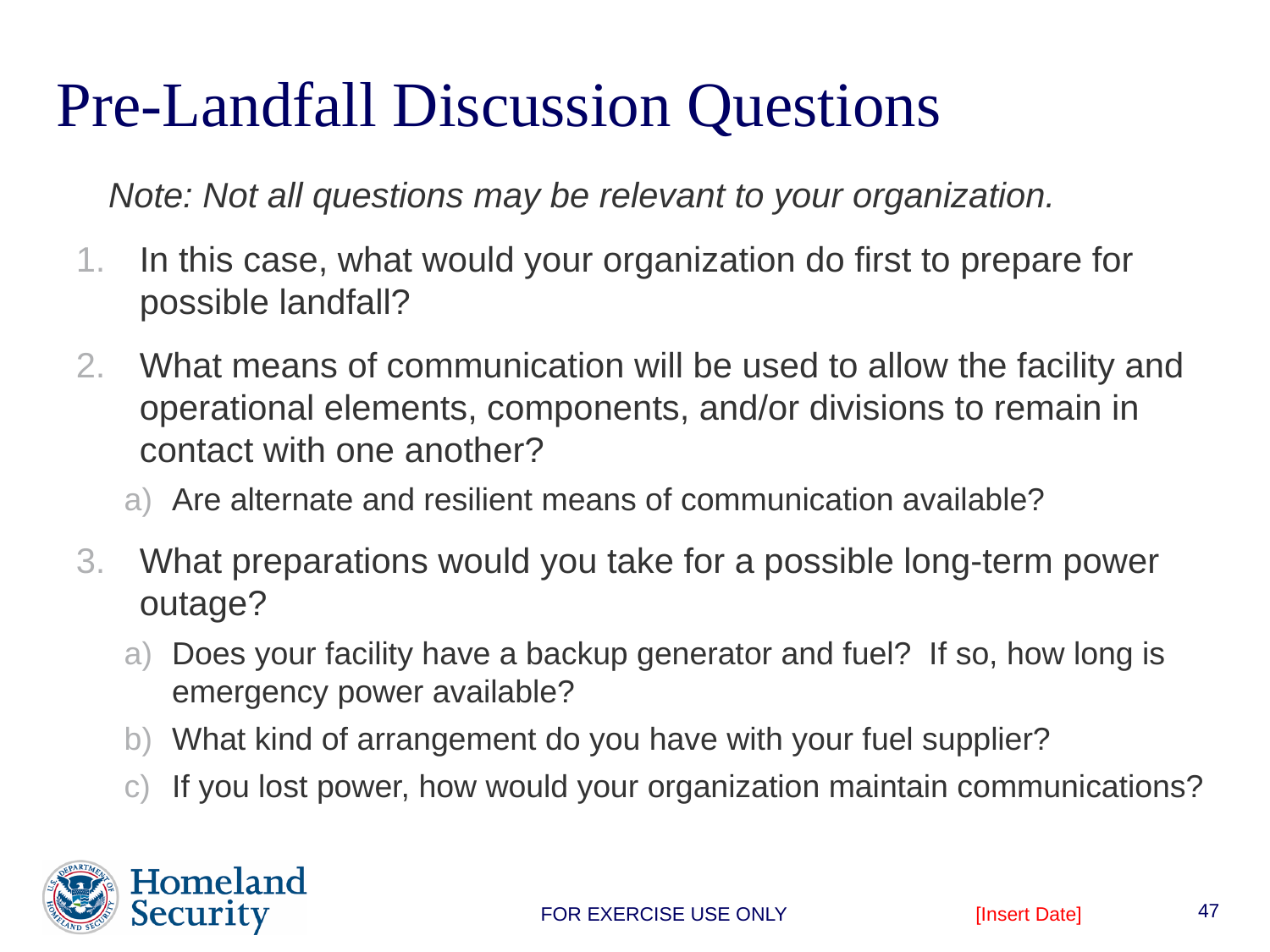

# Pre-Landfall Discussion Questions
	Note: Not all questions may be relevant to your organization.
In this case, what would your organization do first to prepare for possible landfall?
What means of communication will be used to allow the facility and operational elements, components, and/or divisions to remain in contact with one another?
Are alternate and resilient means of communication available?
What preparations would you take for a possible long-term power outage?
Does your facility have a backup generator and fuel?  If so, how long is emergency power available?
What kind of arrangement do you have with your fuel supplier?
If you lost power, how would your organization maintain communications?

47